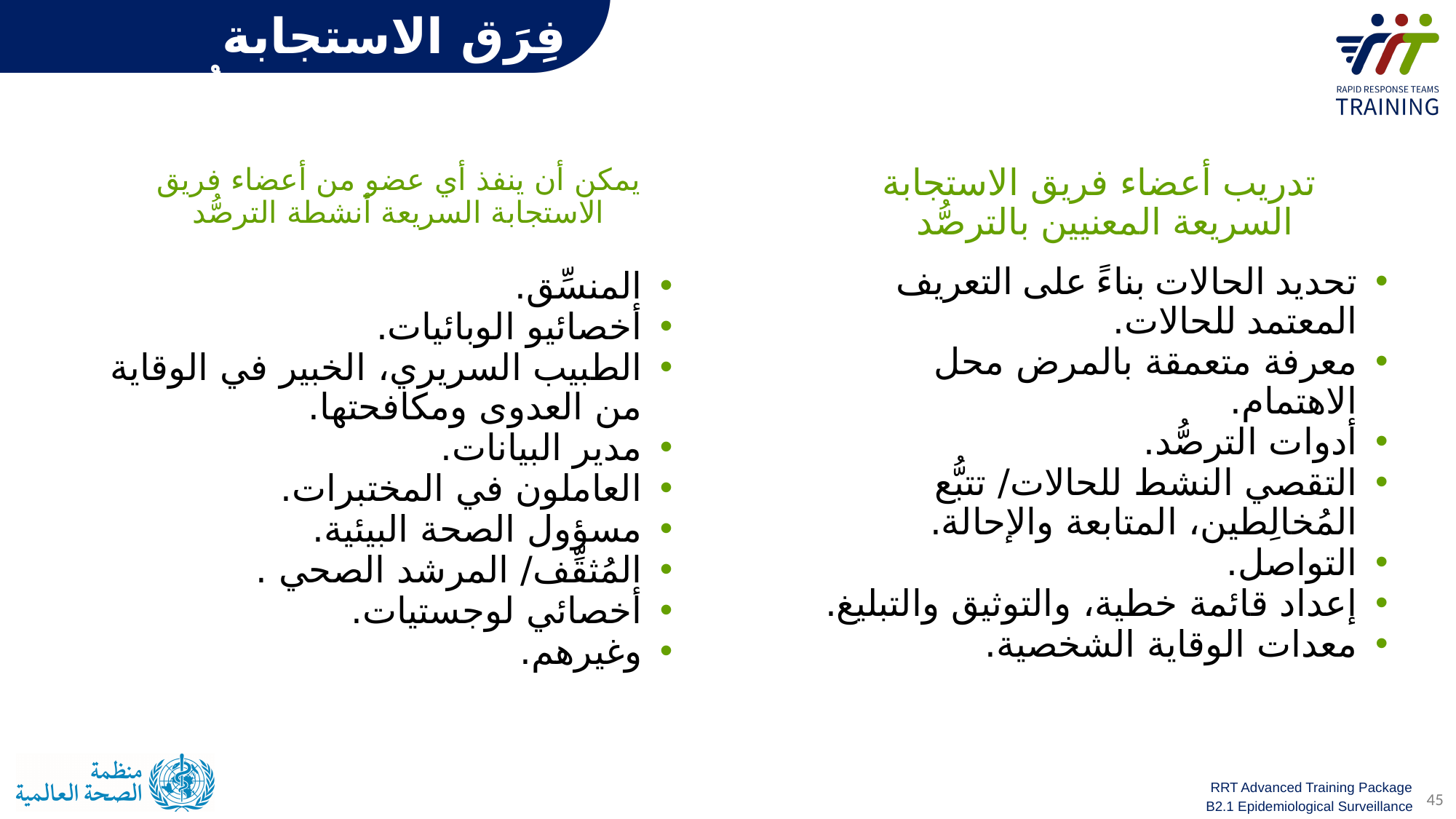

فِرَق الاستجابة السريعة والترصُّد
يمكن أن ينفذ أي عضو من أعضاء فريق الاستجابة السريعة أنشطة الترصُّد
تدريب أعضاء فريق الاستجابة السريعة المعنيين بالترصُّد

تحديد الحالات بناءً على التعريف المعتمد للحالات.
معرفة متعمقة بالمرض محل الاهتمام.
أدوات الترصُّد.
التقصي النشط للحالات/ تتبُّع المُخالِطين، المتابعة والإحالة.
التواصل.
إعداد قائمة خطية، والتوثيق والتبليغ.
معدات الوقاية الشخصية.

المنسِّق.
أخصائيو الوبائيات.
الطبيب السريري، الخبير في الوقاية من العدوى ومكافحتها.
مدير البيانات.
العاملون في المختبرات.
مسؤول الصحة البيئية.
المُثقِّف/ المرشد الصحي .
أخصائي لوجستيات.
وغيرهم.